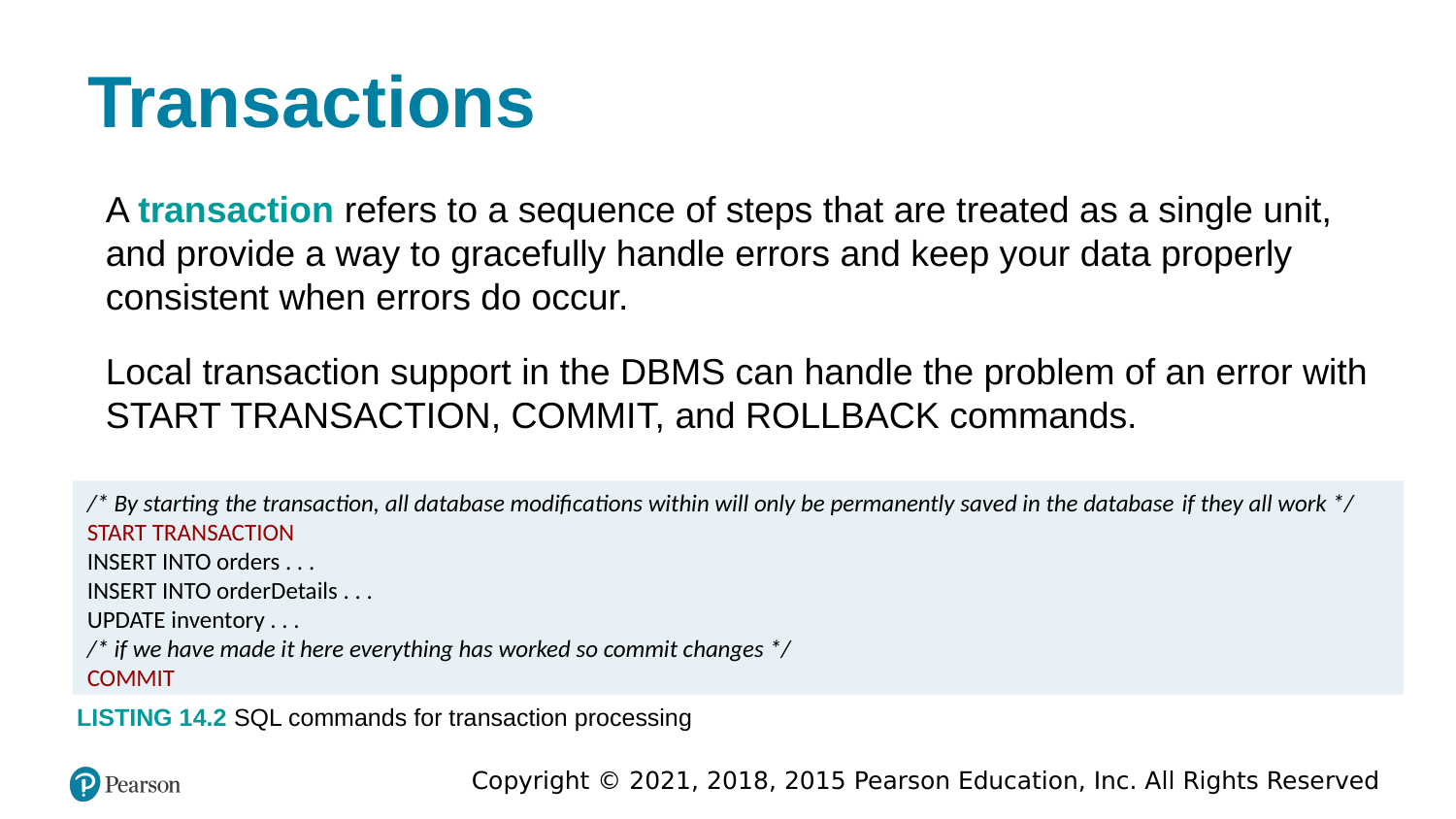

# Transactions
A transaction refers to a sequence of steps that are treated as a single unit, and provide a way to gracefully handle errors and keep your data properly consistent when errors do occur.
Local transaction support in the DBMS can handle the problem of an error with START TRANSACTION, COMMIT, and ROLLBACK commands.
/* By starting the transaction, all database modifications within will only be permanently saved in the database if they all work */
START TRANSACTION
INSERT INTO orders . . .
INSERT INTO orderDetails . . .
UPDATE inventory . . .
/* if we have made it here everything has worked so commit changes */
COMMIT
LISTING 14.2 SQL commands for transaction processing